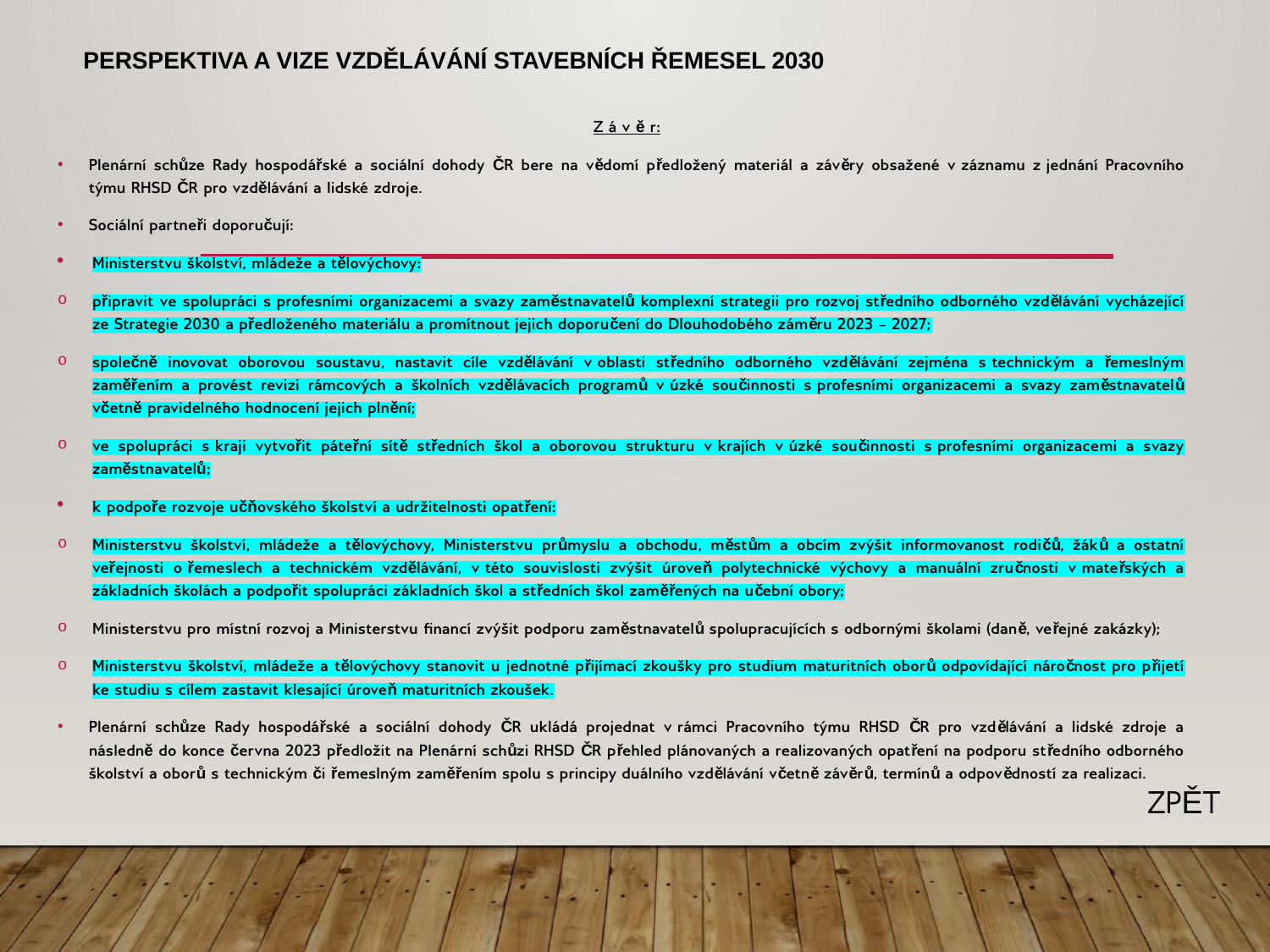

# Perspektiva a vize vzdělávání stavebních řemesel 2030
Z á v ě r:
Plenární schůze Rady hospodářské a sociální dohody ČR bere na vědomí předložený materiál a závěry obsažené v záznamu z jednání Pracovního týmu RHSD ČR pro vzdělávání a lidské zdroje.
Sociální partneři doporučují:
Ministerstvu školství, mládeže a tělovýchovy:
připravit ve spolupráci s profesními organizacemi a svazy zaměstnavatelů komplexní strategii pro rozvoj středního odborného vzdělávání vycházející ze Strategie 2030 a předloženého materiálu a promítnout jejich doporučení do Dlouhodobého záměru 2023 – 2027;
společně inovovat oborovou soustavu, nastavit cíle vzdělávání v oblasti středního odborného vzdělávání zejména s technickým a řemeslným zaměřením a provést revizi rámcových a školních vzdělávacích programů v úzké součinnosti s profesními organizacemi a svazy zaměstnavatelů včetně pravidelného hodnocení jejich plnění;
ve spolupráci s kraji vytvořit páteřní sítě středních škol a oborovou strukturu v krajích v úzké součinnosti s profesními organizacemi a svazy zaměstnavatelů;
k podpoře rozvoje učňovského školství a udržitelnosti opatření:
Ministerstvu školství, mládeže a tělovýchovy, Ministerstvu průmyslu a obchodu, městům a obcím zvýšit informovanost rodičů, žáků a ostatní veřejnosti o řemeslech a technickém vzdělávání, v této souvislosti zvýšit úroveň polytechnické výchovy a manuální zručnosti v mateřských a základních školách a podpořit spolupráci základních škol a středních škol zaměřených na učební obory;
Ministerstvu pro místní rozvoj a Ministerstvu financí zvýšit podporu zaměstnavatelů spolupracujících s odbornými školami (daně, veřejné zakázky);
Ministerstvu školství, mládeže a tělovýchovy stanovit u jednotné přijímací zkoušky pro studium maturitních oborů odpovídající náročnost pro přijetí ke studiu s cílem zastavit klesající úroveň maturitních zkoušek.
Plenární schůze Rady hospodářské a sociální dohody ČR ukládá projednat v rámci Pracovního týmu RHSD ČR pro vzdělávání a lidské zdroje a následně do konce června 2023 předložit na Plenární schůzi RHSD ČR přehled plánovaných a realizovaných opatření na podporu středního odborného školství a oborů s technickým či řemeslným zaměřením spolu s principy duálního vzdělávání včetně závěrů, termínů a odpovědností za realizaci.

ZPĚT